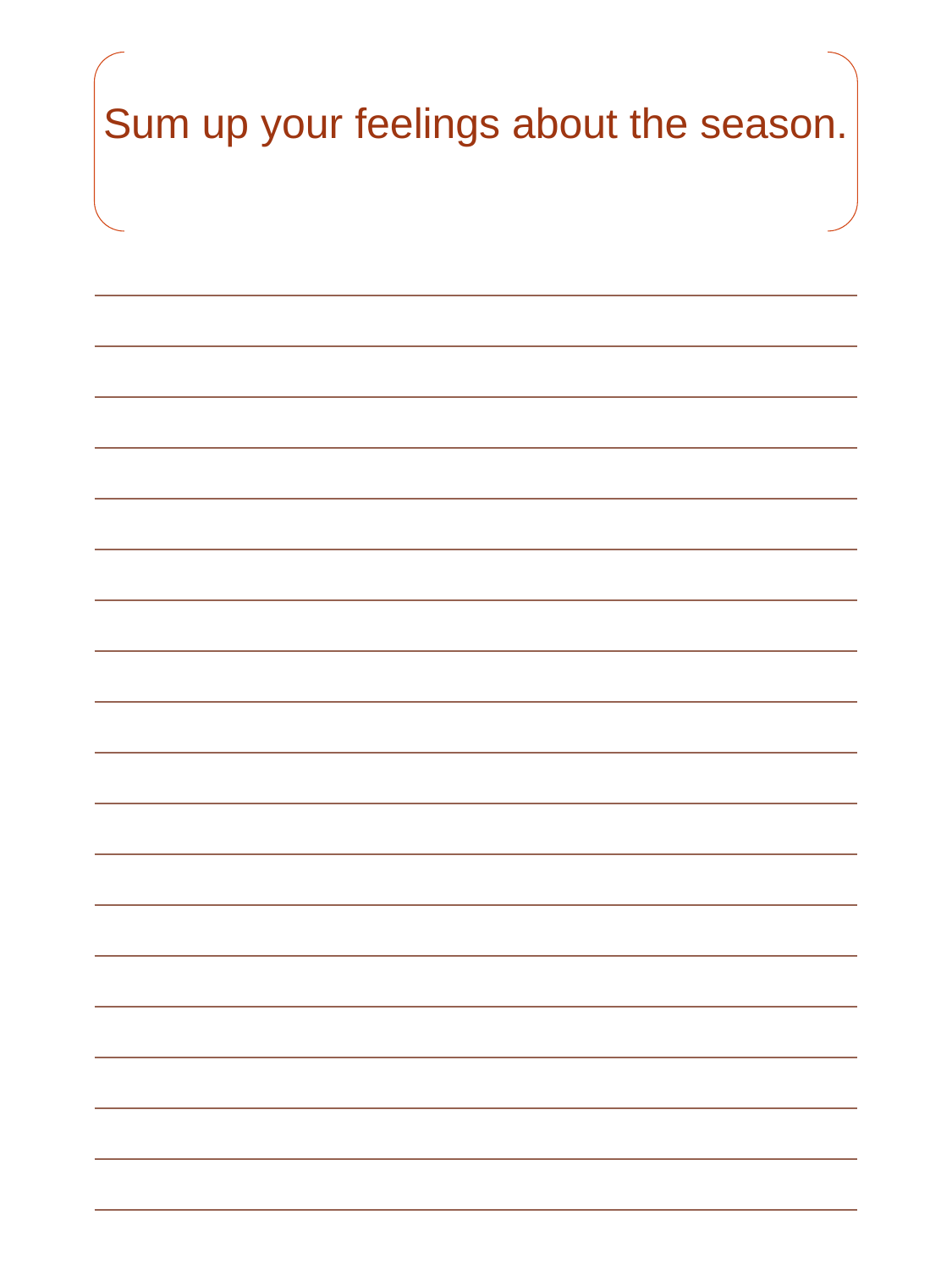

Sum up your feelings about the season.
|  |
| --- |
|  |
|  |
|  |
|  |
|  |
|  |
|  |
|  |
|  |
|  |
|  |
|  |
|  |
|  |
|  |
|  |
|  |